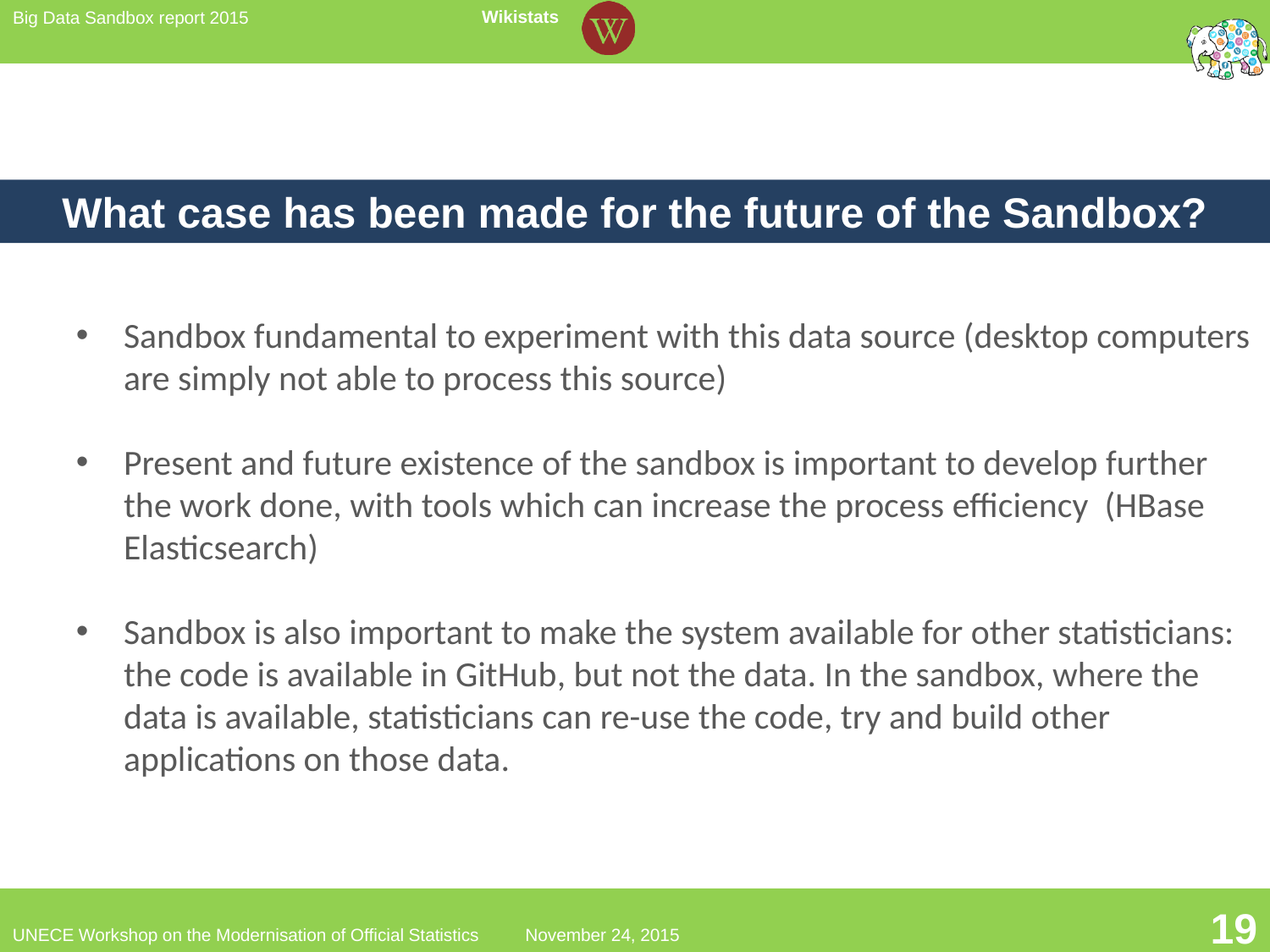

What case has been made for the future of the Sandbox?

Sandbox fundamental to experiment with this data source (desktop computers are simply not able to process this source)

Present and future existence of the sandbox is important to develop further the work done, with tools which can increase the process efficiency  (HBase Elasticsearch)

Sandbox is also important to make the system available for other statisticians: the code is available in GitHub, but not the data. In the sandbox, where the data is available, statisticians can re-use the code, try and build other applications on those data.
3
19